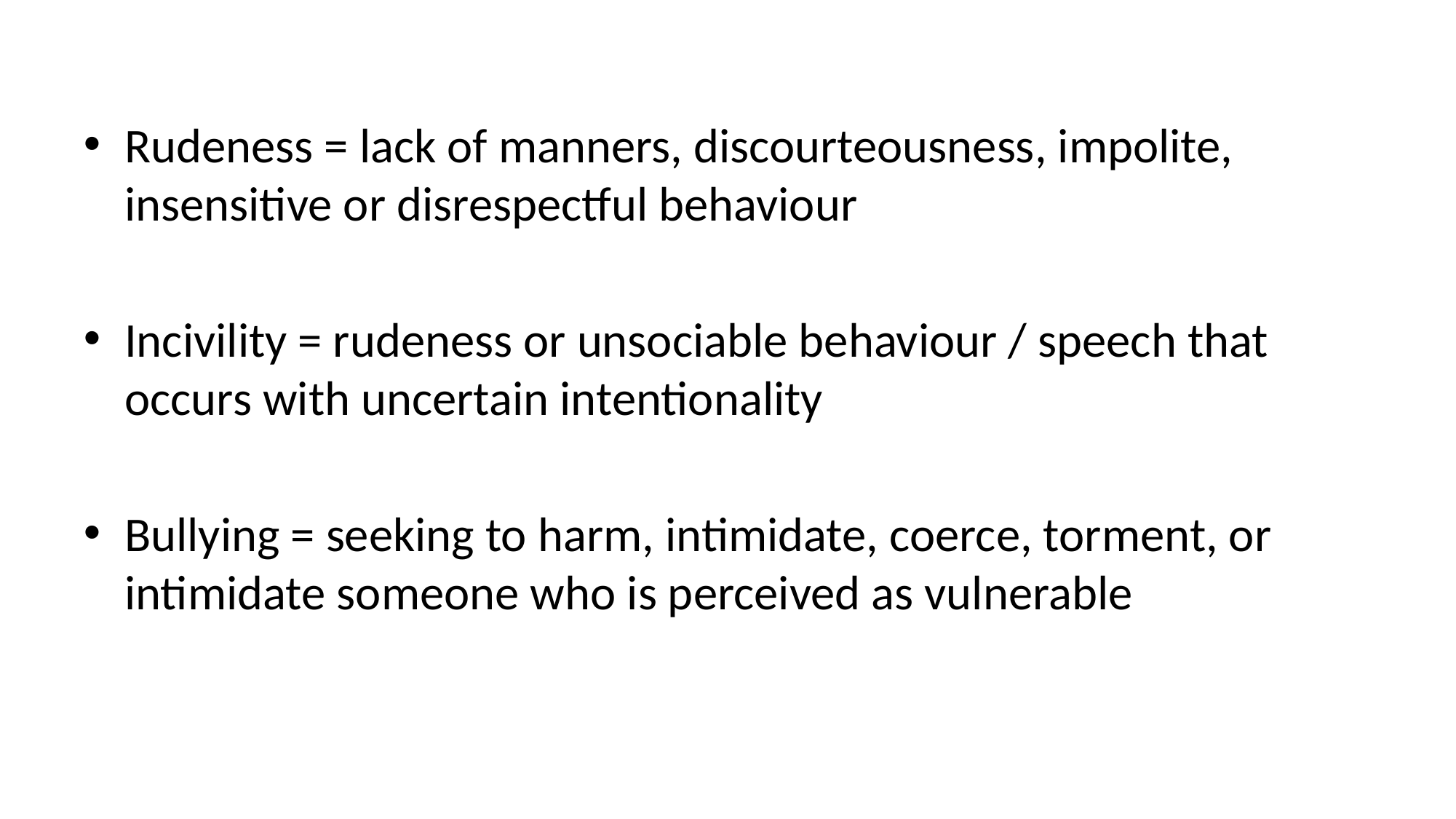

Rudeness = lack of manners, discourteousness, impolite, insensitive or disrespectful behaviour

Incivility = rudeness or unsociable behaviour / speech that occurs with uncertain intentionality

Bullying = seeking to harm, intimidate, coerce, torment, or intimidate someone who is perceived as vulnerable